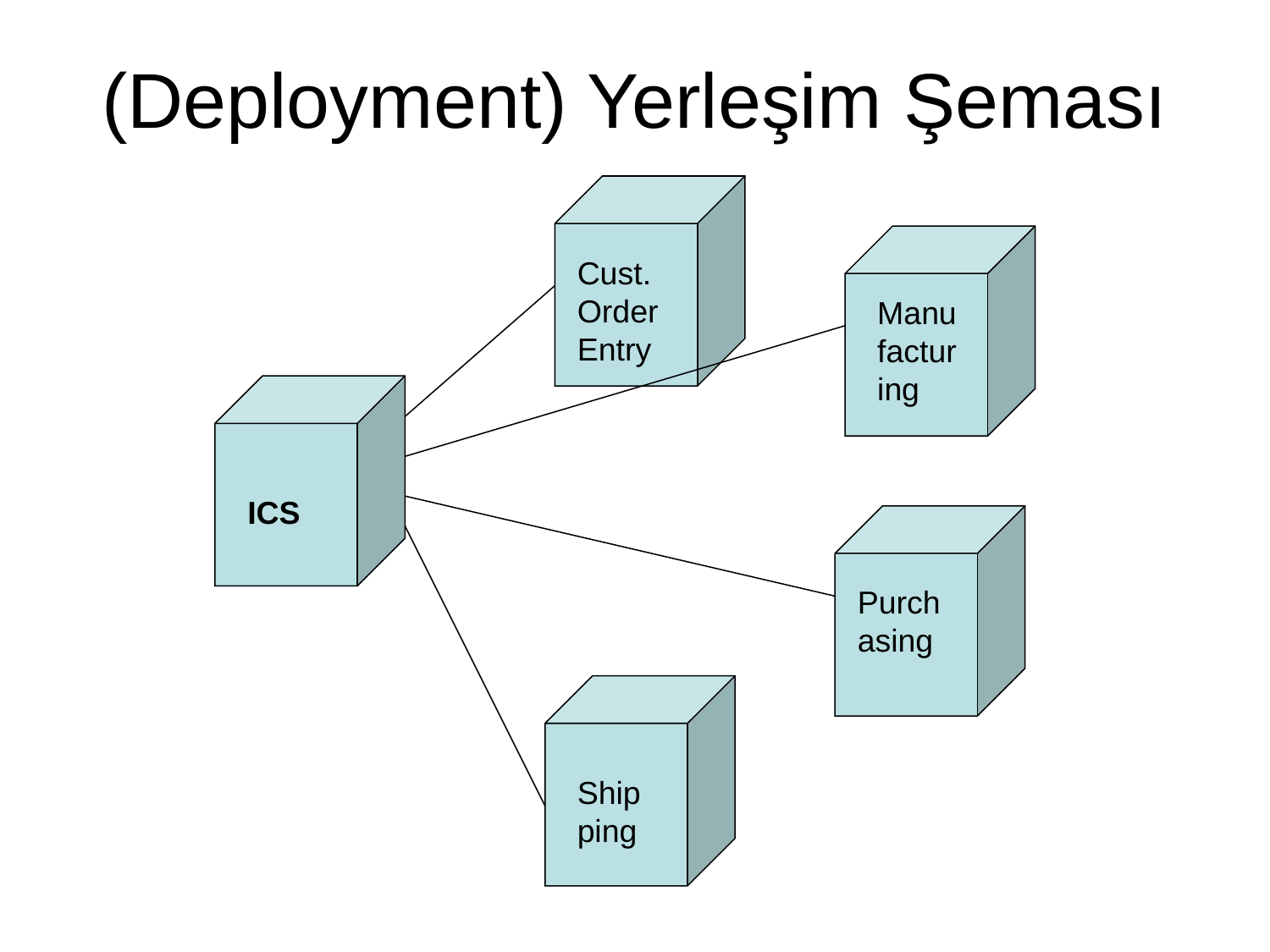

# (Deployment) Yerleşim Şeması

Cust.OrderEntry

Manufacturing

ICS

Purchasing

Shipping